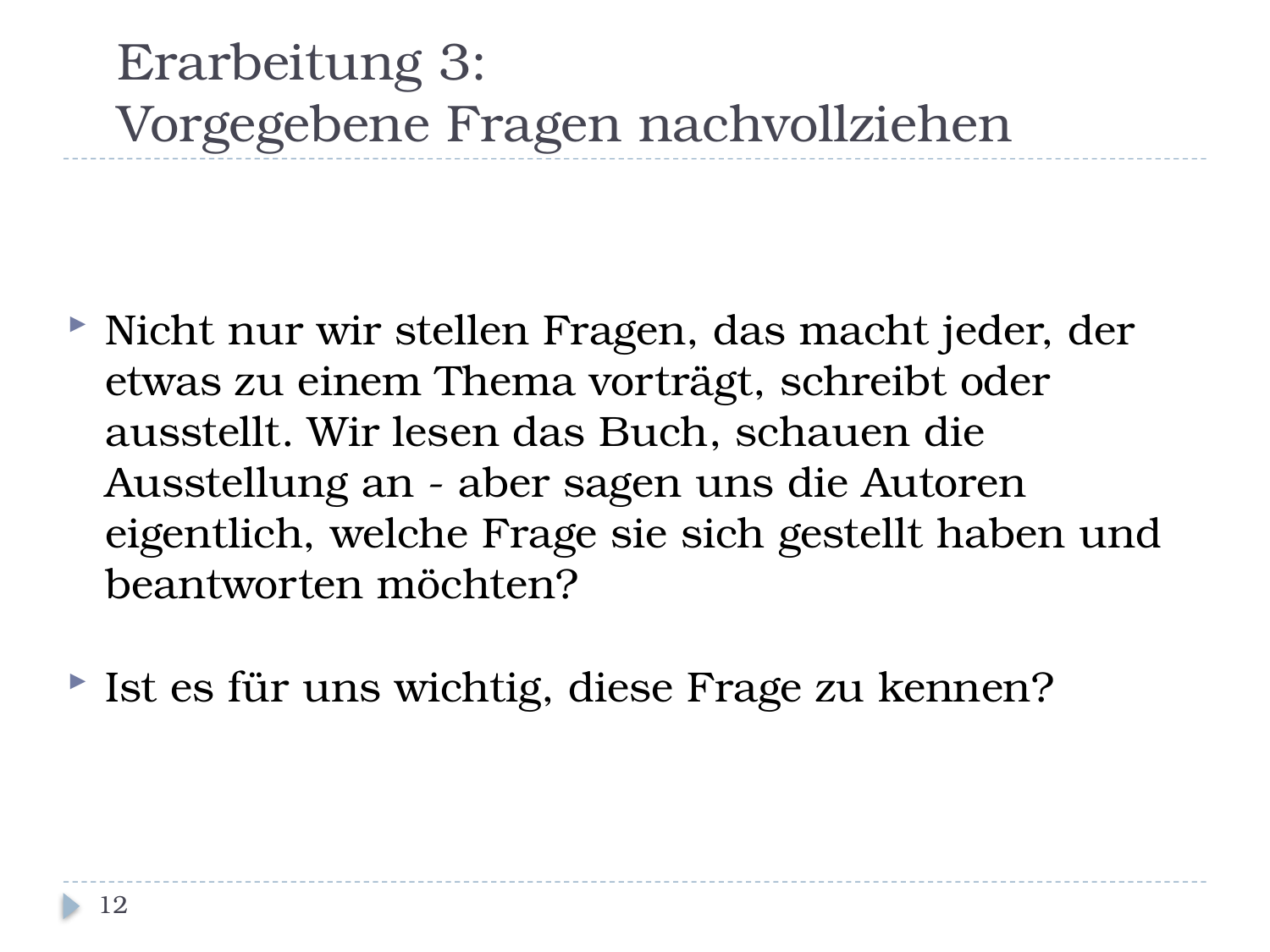

# Erarbeitung 3: Vorgegebene Fragen nachvollziehen
Nicht nur wir stellen Fragen, das macht jeder, der etwas zu einem Thema vorträgt, schreibt oder ausstellt. Wir lesen das Buch, schauen die Ausstellung an - aber sagen uns die Autoren eigentlich, welche Frage sie sich gestellt haben und beantworten möchten?
Ist es für uns wichtig, diese Frage zu kennen?
12